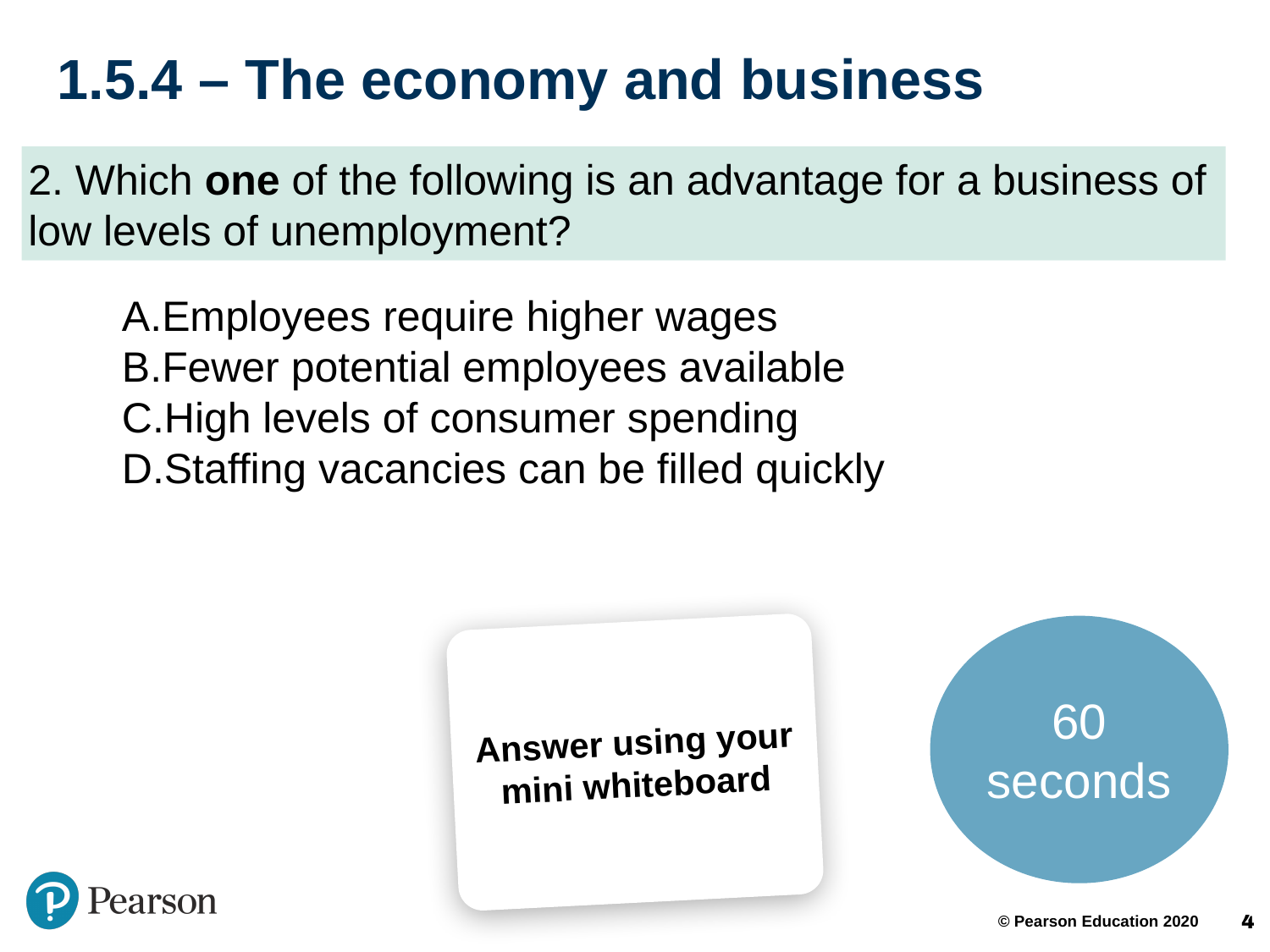

# 1.5.4 – The economy and business
2. Which one of the following is an advantage for a business of low levels of unemployment?
Employees require higher wages
Fewer potential employees available
High levels of consumer spending
Staffing vacancies can be filled quickly

60 seconds

Answer using your mini whiteboard

4